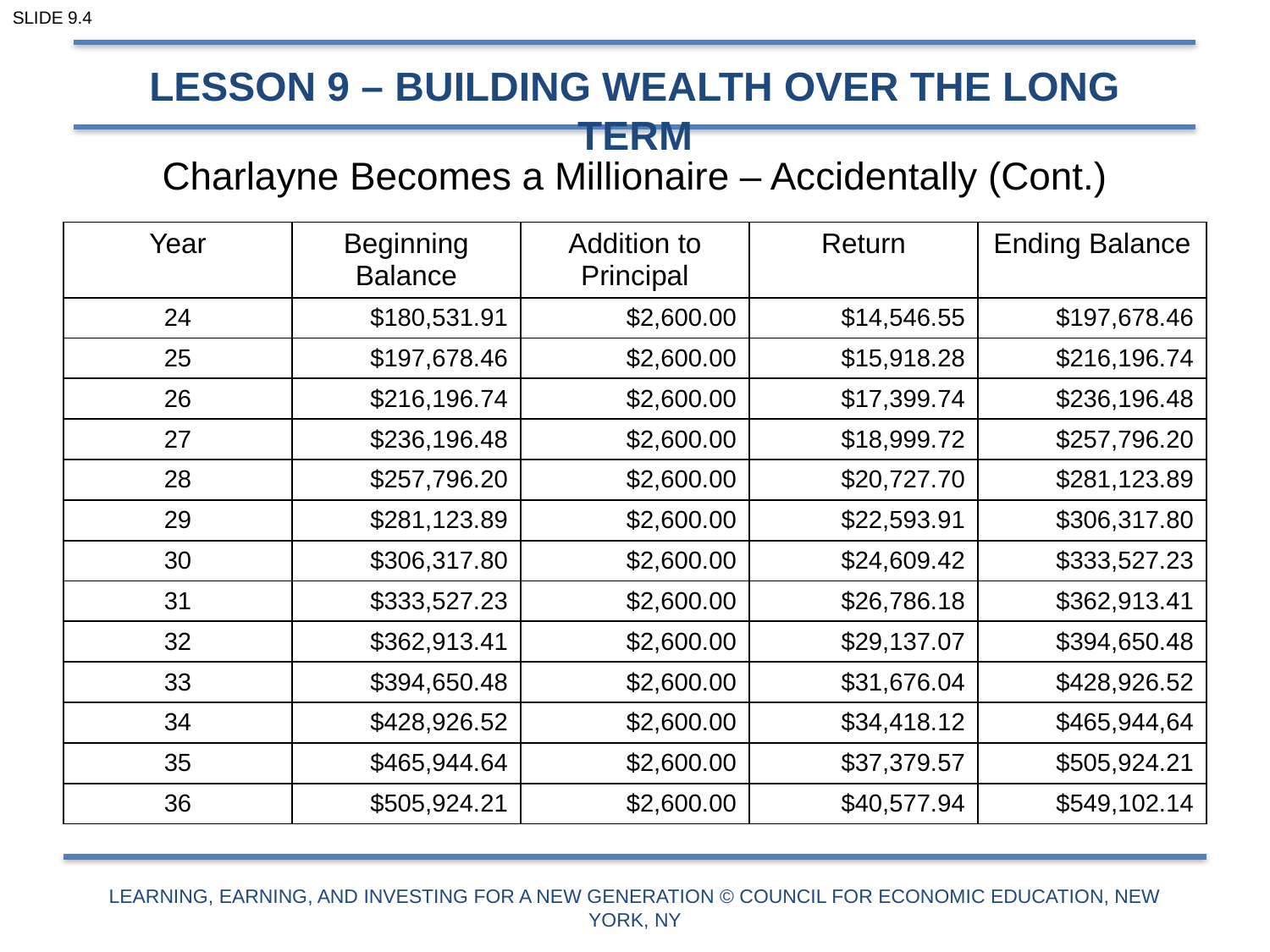

Slide 9.4
Lesson 9 – Building Wealth over the Long Term
# Charlayne Becomes a Millionaire – Accidentally (Cont.)
| Year | Beginning Balance | Addition to Principal | Return | Ending Balance |
| --- | --- | --- | --- | --- |
| 24 | $180,531.91 | $2,600.00 | $14,546.55 | $197,678.46 |
| 25 | $197,678.46 | $2,600.00 | $15,918.28 | $216,196.74 |
| 26 | $216,196.74 | $2,600.00 | $17,399.74 | $236,196.48 |
| 27 | $236,196.48 | $2,600.00 | $18,999.72 | $257,796.20 |
| 28 | $257,796.20 | $2,600.00 | $20,727.70 | $281,123.89 |
| 29 | $281,123.89 | $2,600.00 | $22,593.91 | $306,317.80 |
| 30 | $306,317.80 | $2,600.00 | $24,609.42 | $333,527.23 |
| 31 | $333,527.23 | $2,600.00 | $26,786.18 | $362,913.41 |
| 32 | $362,913.41 | $2,600.00 | $29,137.07 | $394,650.48 |
| 33 | $394,650.48 | $2,600.00 | $31,676.04 | $428,926.52 |
| 34 | $428,926.52 | $2,600.00 | $34,418.12 | $465,944,64 |
| 35 | $465,944.64 | $2,600.00 | $37,379.57 | $505,924.21 |
| 36 | $505,924.21 | $2,600.00 | $40,577.94 | $549,102.14 |